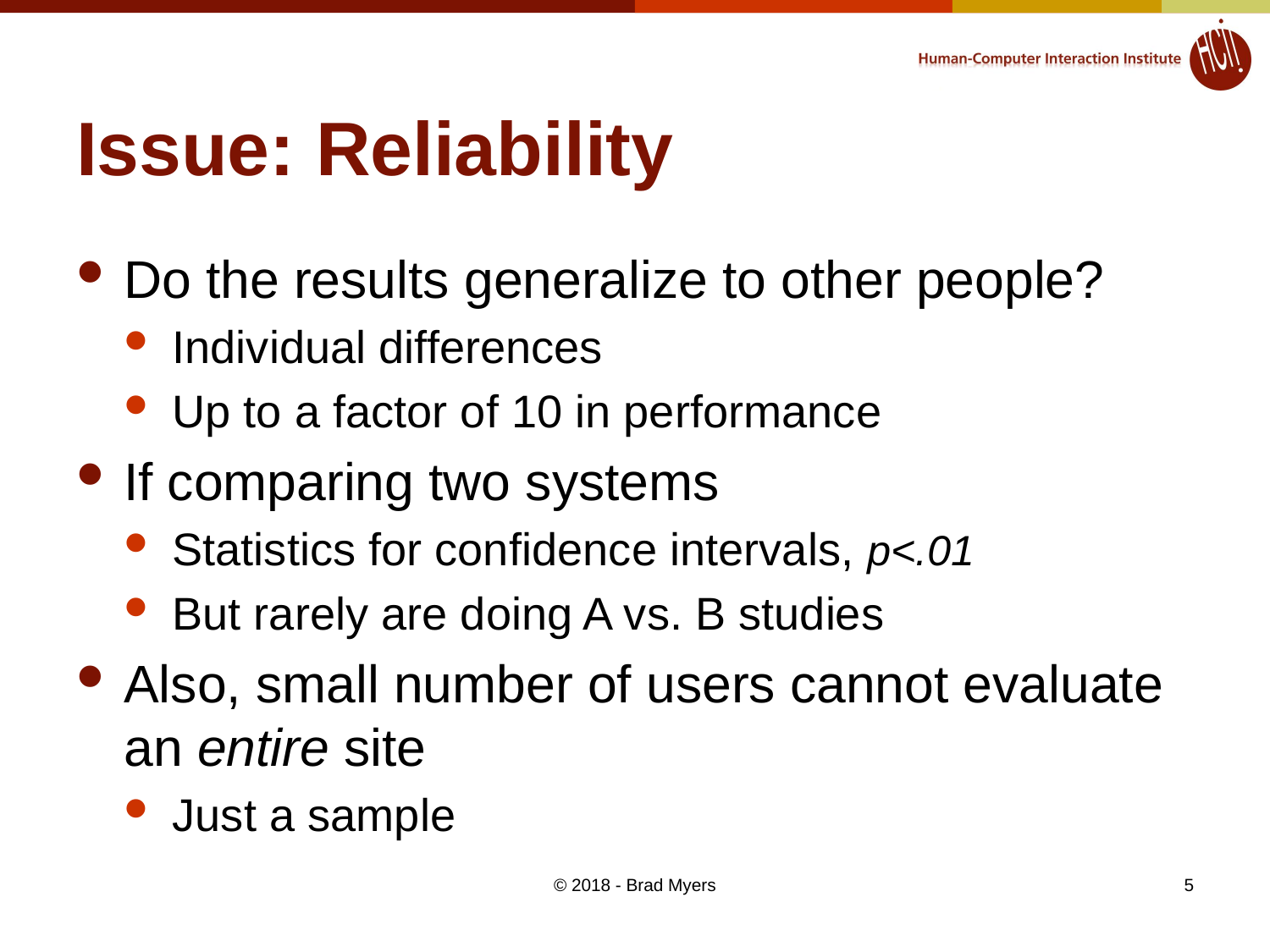

# Issue: Reliability
Do the results generalize to other people?
Individual differences
Up to a factor of 10 in performance
If comparing two systems
Statistics for confidence intervals, p<.01
But rarely are doing A vs. B studies
Also, small number of users cannot evaluate an entire site
Just a sample

© 2018 - Brad Myers
5